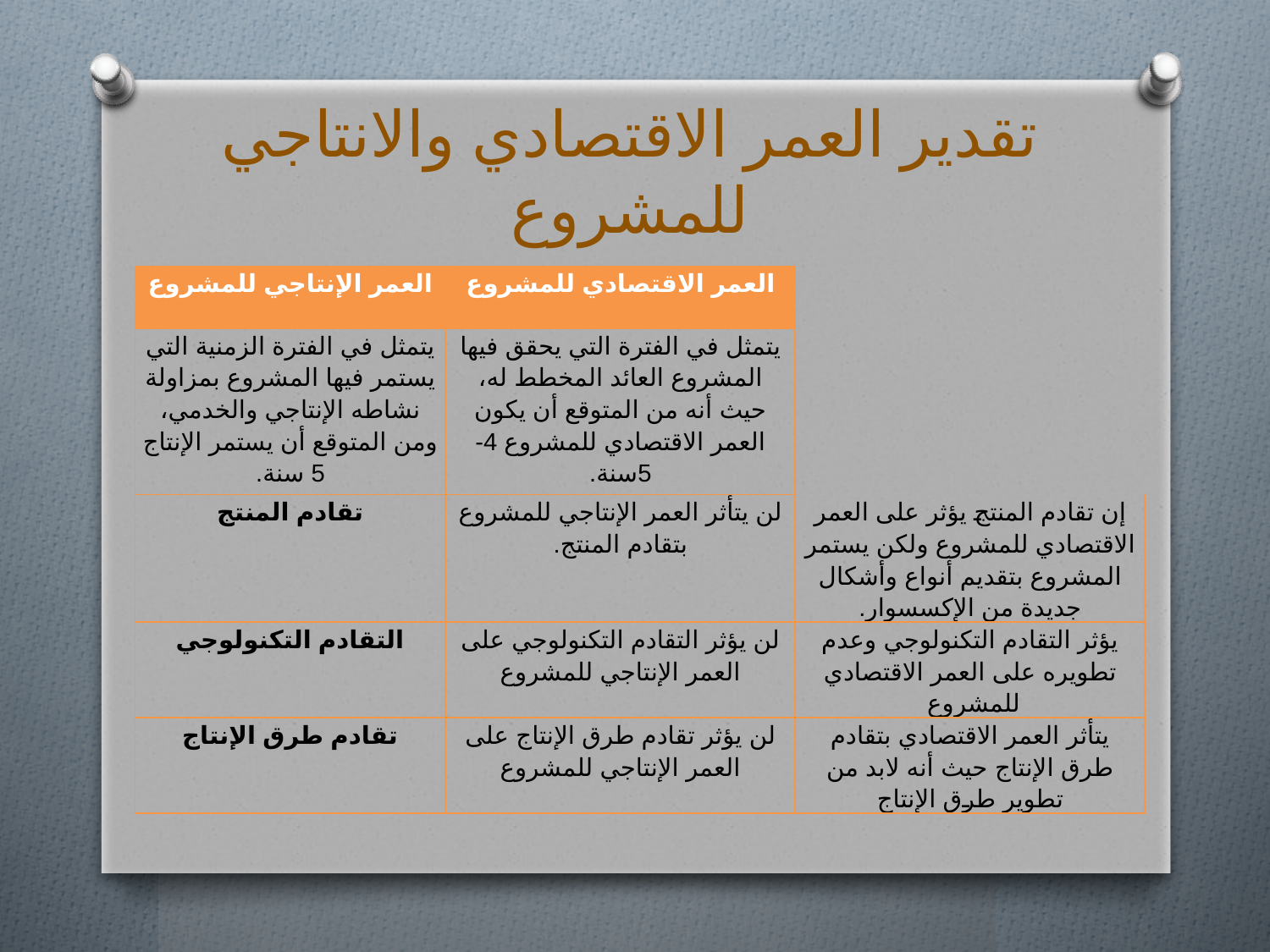

# تقدير العمر الاقتصادي والانتاجي للمشروع
| العمر الإنتاجي للمشروع | العمر الاقتصادي للمشروع |  |
| --- | --- | --- |
| يتمثل في الفترة الزمنية التي يستمر فيها المشروع بمزاولة نشاطه الإنتاجي والخدمي، ومن المتوقع أن يستمر الإنتاج 5 سنة. | يتمثل في الفترة التي يحقق فيها المشروع العائد المخطط له، حيث أنه من المتوقع أن يكون العمر الاقتصادي للمشروع 4-5سنة. |  |
| تقادم المنتج | لن يتأثر العمر الإنتاجي للمشروع بتقادم المنتج. | إن تقادم المنتج يؤثر على العمر الاقتصادي للمشروع ولكن يستمر المشروع بتقديم أنواع وأشكال جديدة من الإكسسوار. |
| التقادم التكنولوجي | لن يؤثر التقادم التكنولوجي على العمر الإنتاجي للمشروع | يؤثر التقادم التكنولوجي وعدم تطويره على العمر الاقتصادي للمشروع |
| تقادم طرق الإنتاج | لن يؤثر تقادم طرق الإنتاج على العمر الإنتاجي للمشروع | يتأثر العمر الاقتصادي بتقادم طرق الإنتاج حيث أنه لابد من تطوير طرق الإنتاج |